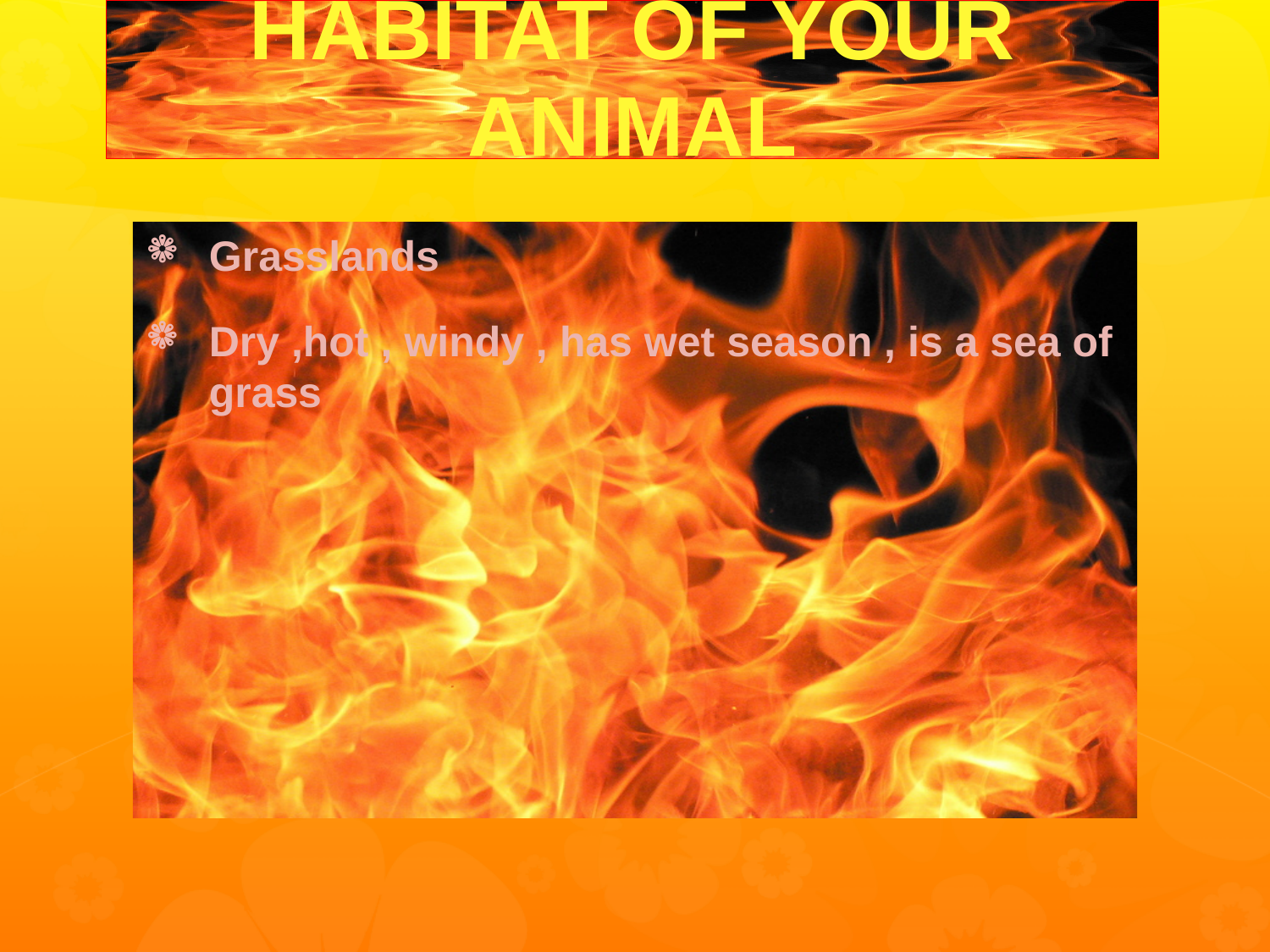

Grasslands
Dry ,hot , windy , has wet season , is a sea of grass

Habitat of Your Animal